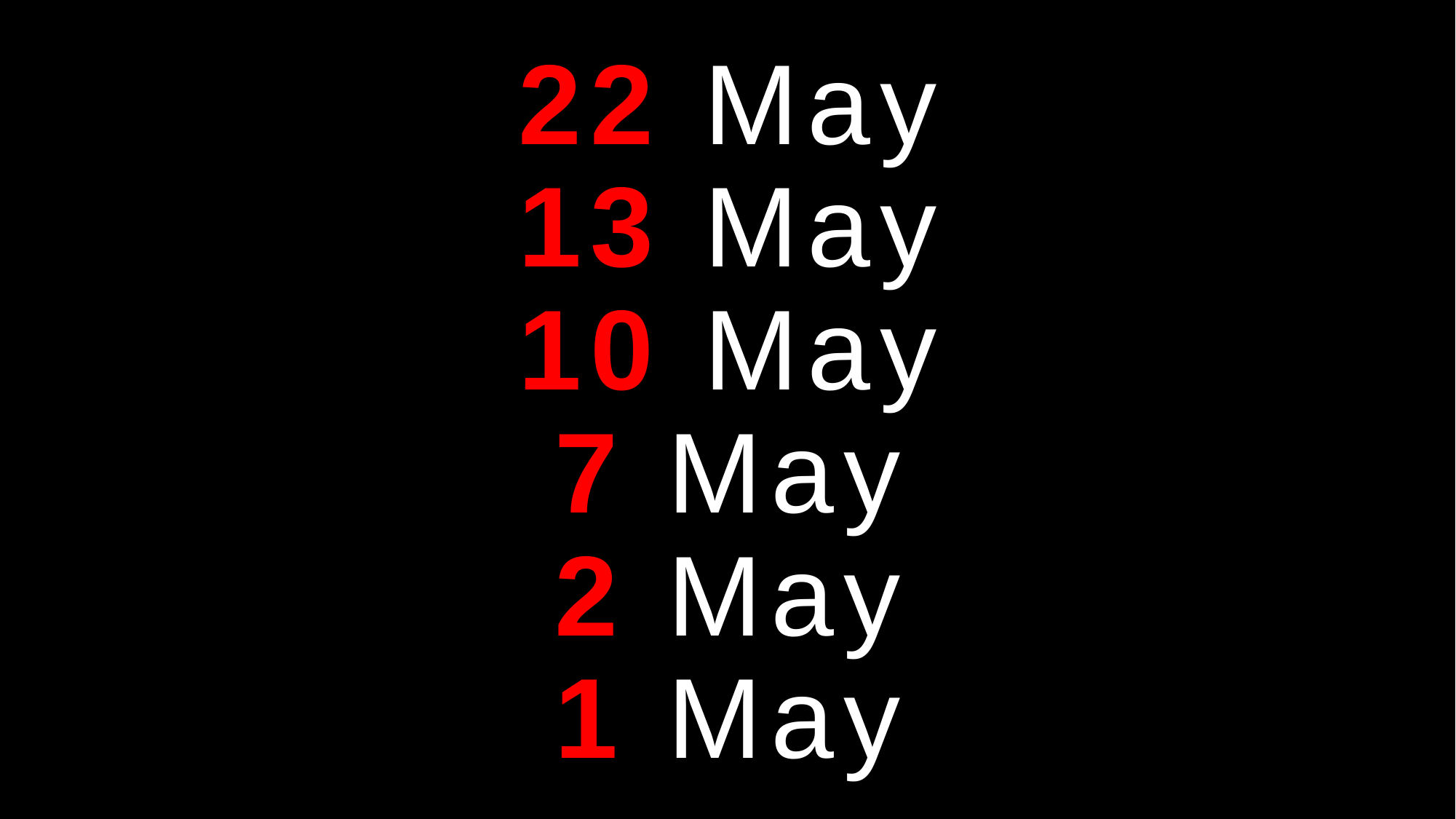

22 May
13 May
10 May
7 May
2 May
1 May